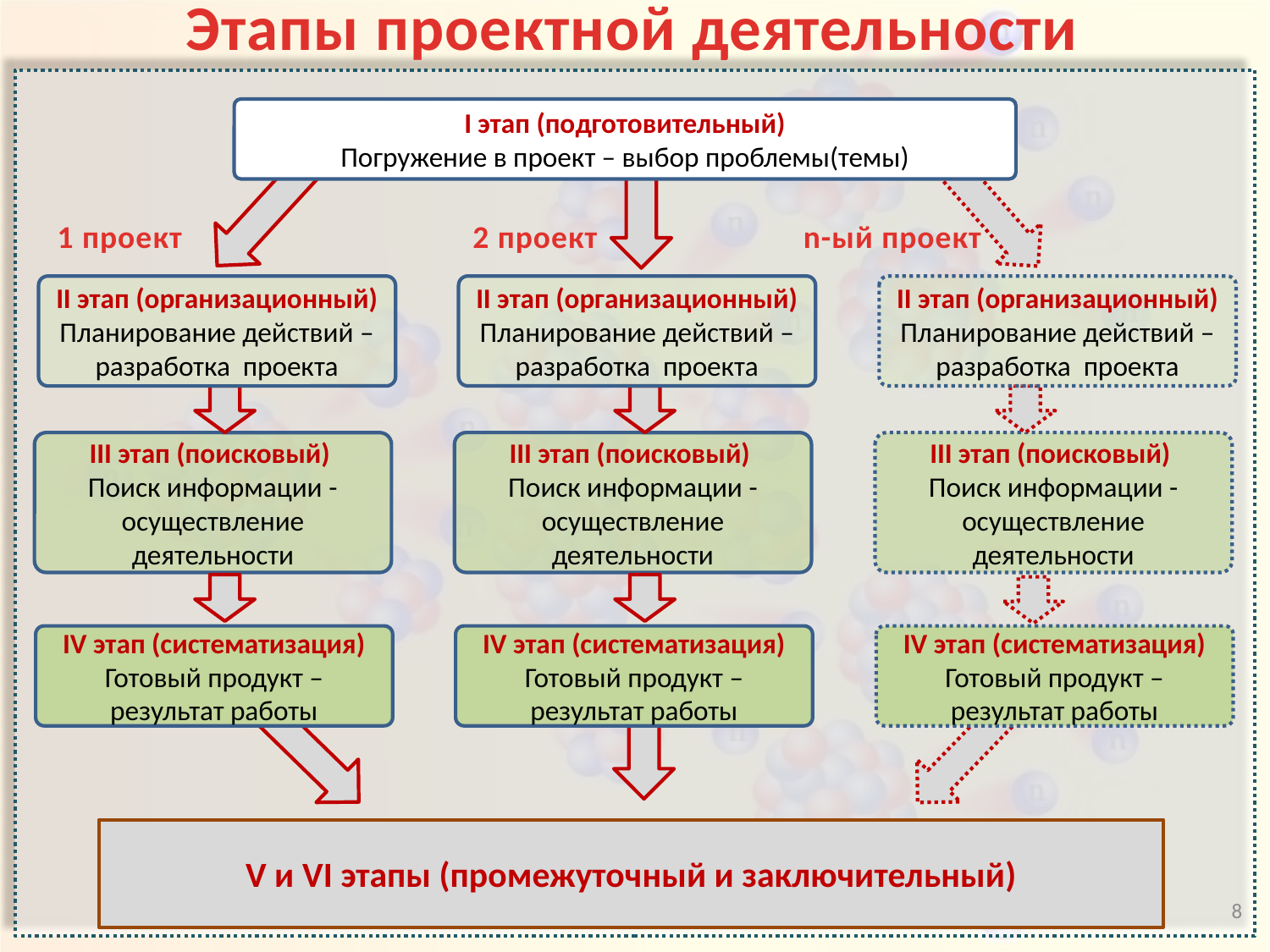

Этапы проектной деятельности

I этап (подготовительный)
Погружение в проект – выбор проблемы(темы)

n-ый проект
1 проект
2 проект
II этап (организационный)
Планирование действий – разработка  проекта
II этап (организационный)
Планирование действий – разработка  проекта
II этап (организационный)
Планирование действий – разработка  проекта

IV этап (систематизация) Готовый продукт – результат работы
III этап (поисковый)
Поиск информации - осуществление деятельности

III этап (поисковый)
Поиск информации - осуществление деятельности
III этап (поисковый)
Поиск информации - осуществление деятельности

IV этап (систематизация) Готовый продукт – результат работы
IV этап (систематизация) Готовый продукт – результат работы

V и VI этапы (промежуточный и заключительный)
V этап (заключительный)
Презентация результатов – представление готового продукта. Защита проекта учащимися. Оценка каждого проекта всеми учащимися.
8